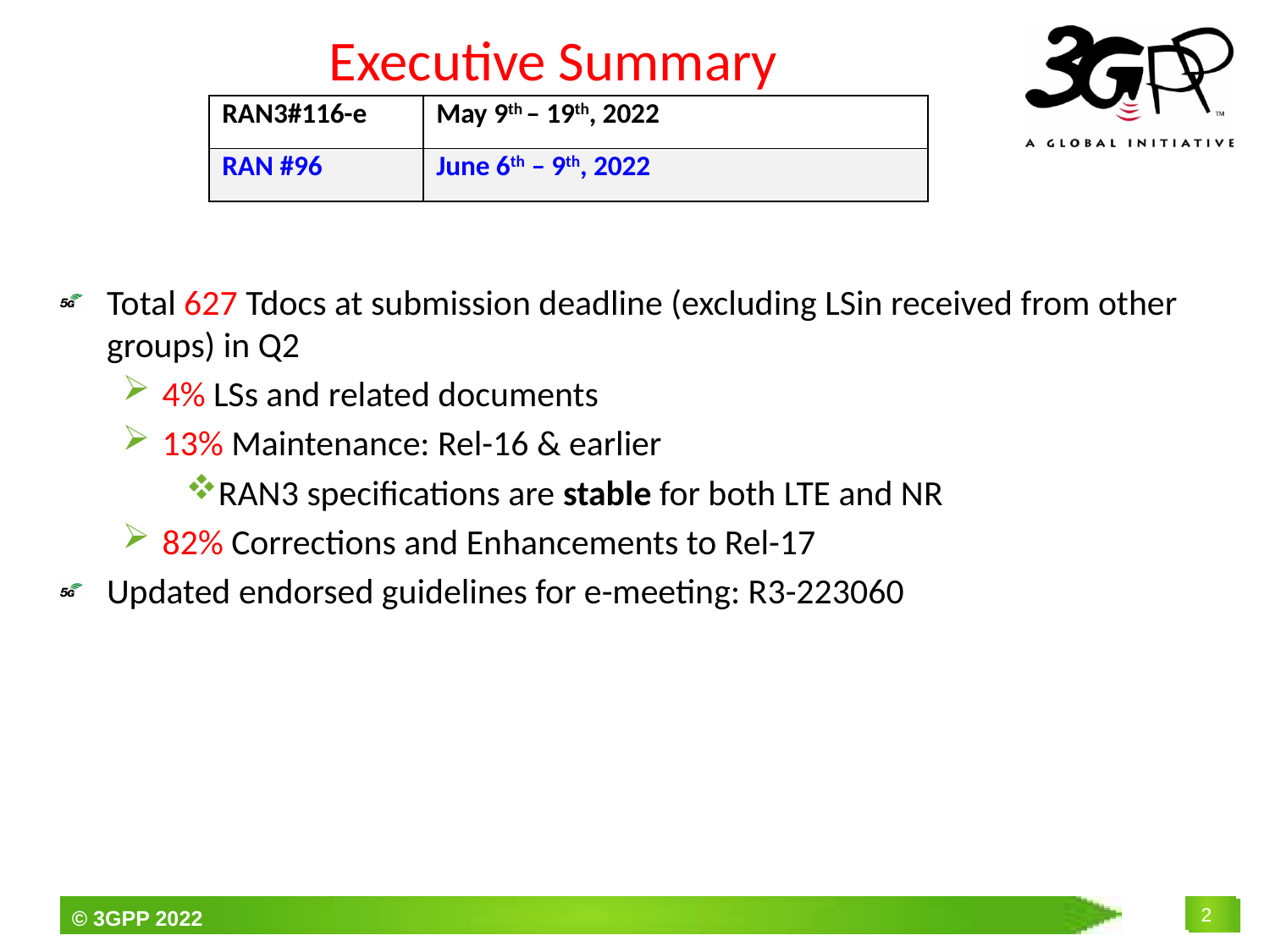

# Executive Summary
| RAN3#116-e | May 9th – 19th, 2022 |
| --- | --- |
| RAN #96 | June 6th – 9th, 2022 |
Total 627 Tdocs at submission deadline (excluding LSin received from other groups) in Q2
4% LSs and related documents
13% Maintenance: Rel-16 & earlier
RAN3 specifications are stable for both LTE and NR
82% Corrections and Enhancements to Rel-17
Updated endorsed guidelines for e-meeting: R3-223060

2